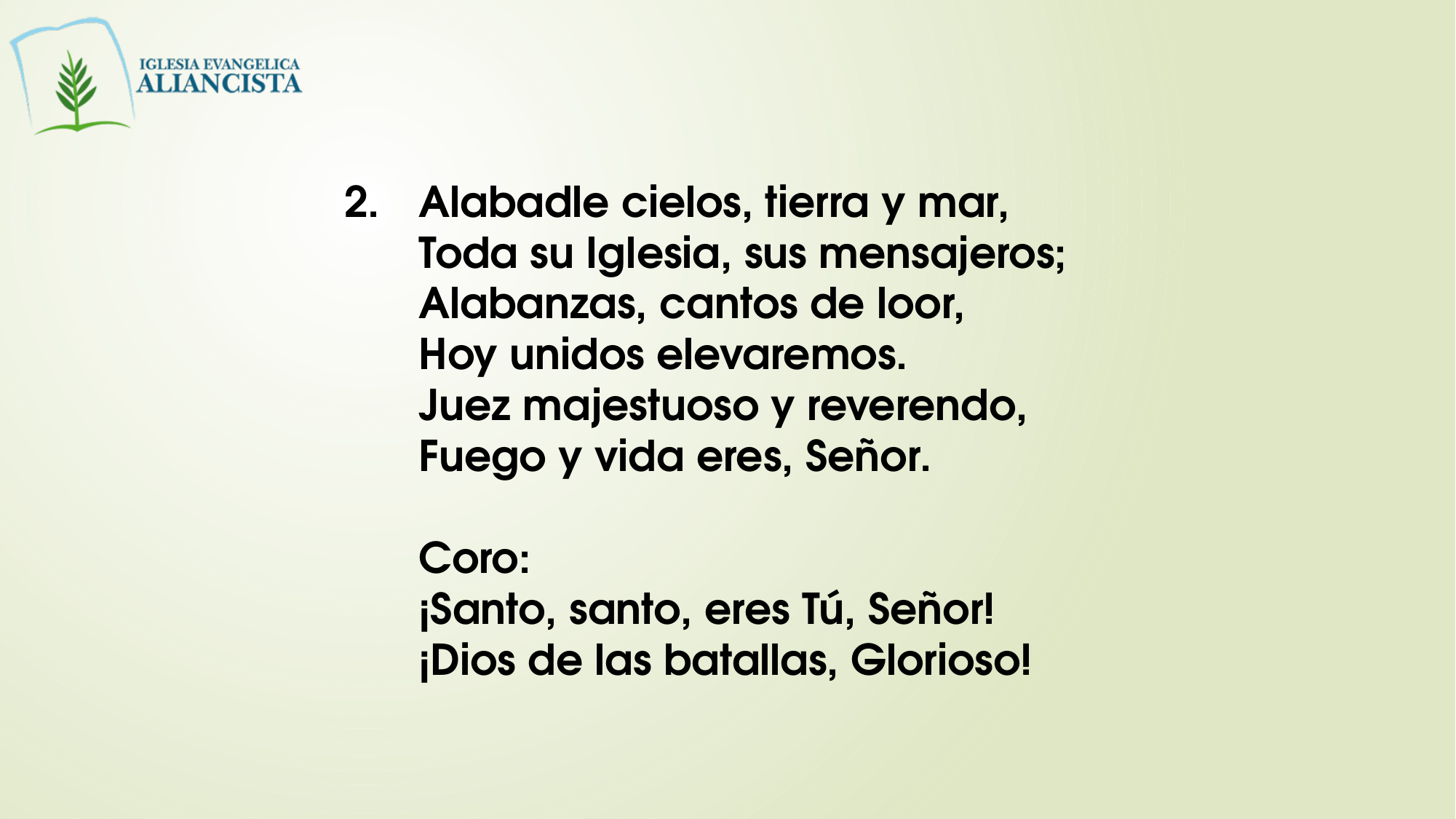

2. 	Alabadle cielos, tierra y mar,
	Toda su Iglesia, sus mensajeros;
	Alabanzas, cantos de loor,
	Hoy unidos elevaremos.
	Juez majestuoso y reverendo,
	Fuego y vida eres, Señor.

	Coro:
	¡Santo, santo, eres Tú, Señor!
	¡Dios de las batallas, Glorioso!